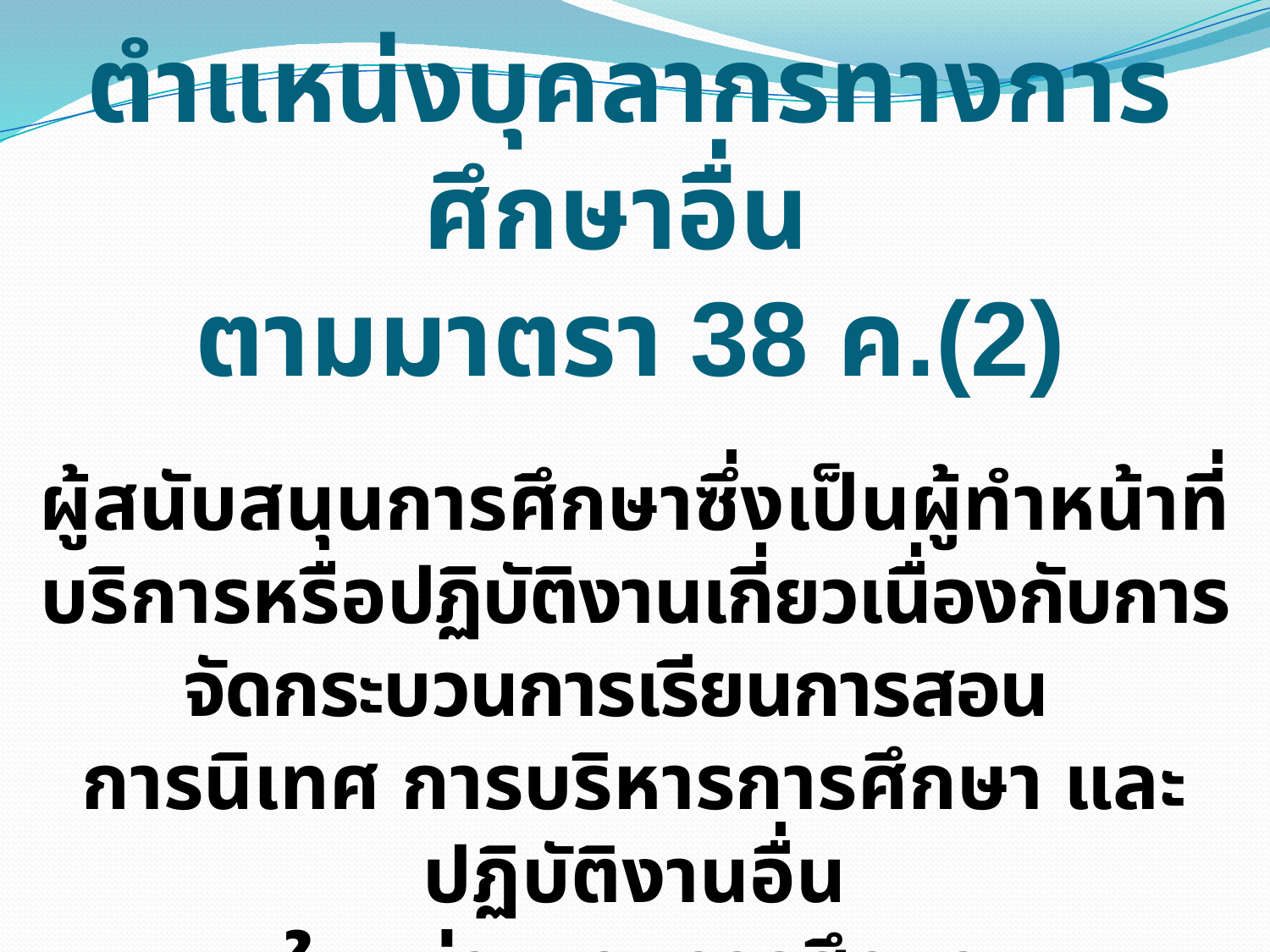

# ตำแหน่งบุคลากรทางการศึกษาอื่น ตามมาตรา 38 ค.(2)
ผู้สนับสนุนการศึกษาซึ่งเป็นผู้ทำหน้าที่บริการหรือปฏิบัติงานเกี่ยวเนื่องกับการจัดกระบวนการเรียนการสอน
การนิเทศ การบริหารการศึกษา และปฏิบัติงานอื่น
ในหน่วยงานการศึกษา